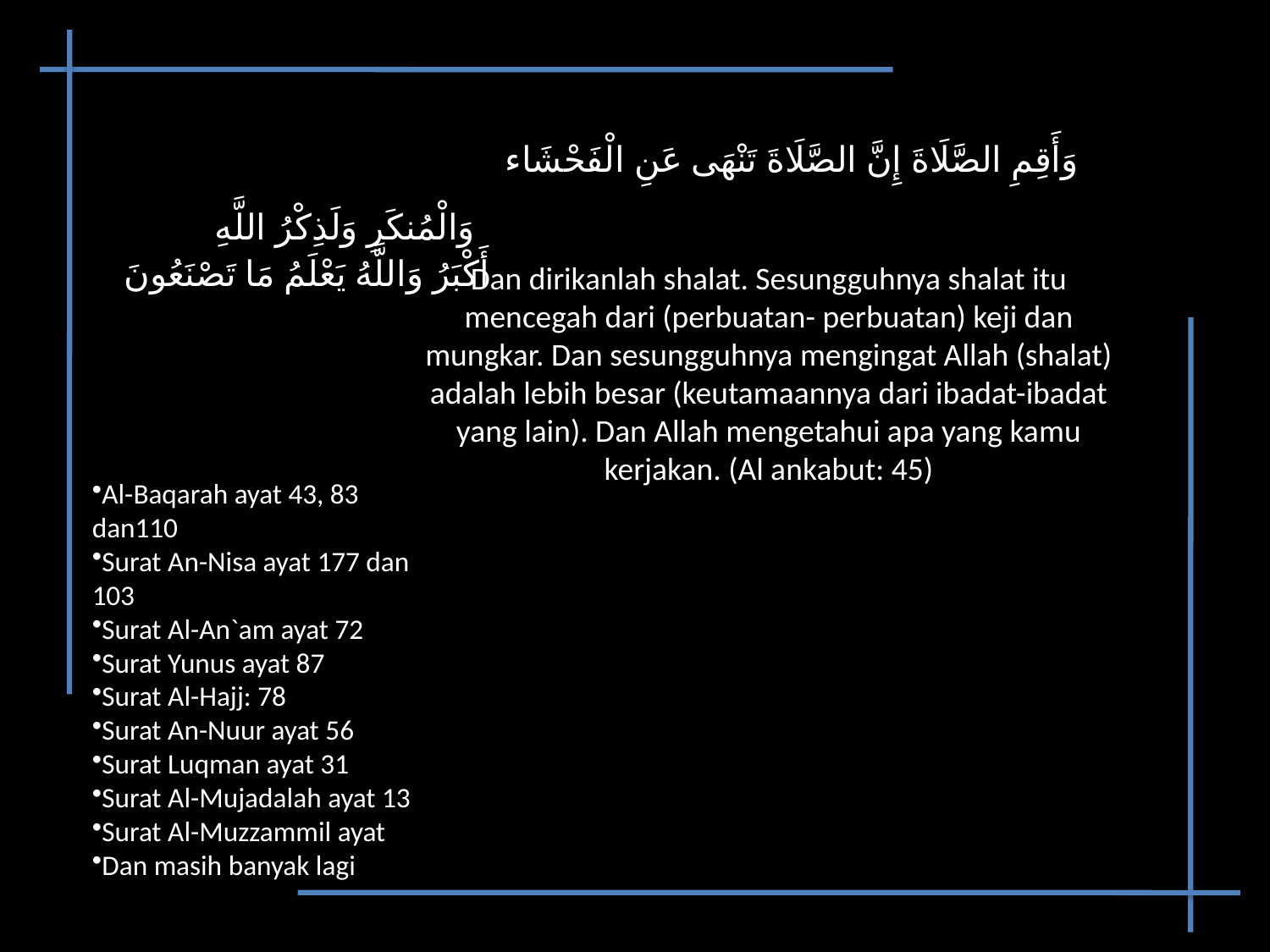

وَأَقِمِ الصَّلَاةَ إِنَّ الصَّلَاةَ تَنْهَى عَنِ الْفَحْشَاء وَالْمُنكَرِ وَلَذِكْرُ اللَّهِ          				                  أَكْبَرُ وَاللَّهُ يَعْلَمُ مَا تَصْنَعُونَ
Dan dirikanlah shalat. Sesungguhnya shalat itu mencegah dari (perbuatan- perbuatan) keji dan mungkar. Dan sesungguhnya mengingat Allah (shalat) adalah lebih besar (keutamaannya dari ibadat-ibadat yang lain). Dan Allah mengetahui apa yang kamu kerjakan. (Al ankabut: 45)

Al-Baqarah ayat 43, 83 dan110
Surat An-Nisa ayat 177 dan 103
Surat Al-An`am ayat 72
Surat Yunus ayat 87
Surat Al-Hajj: 78
Surat An-Nuur ayat 56
Surat Luqman ayat 31
Surat Al-Mujadalah ayat 13
Surat Al-Muzzammil ayat
Dan masih banyak lagi